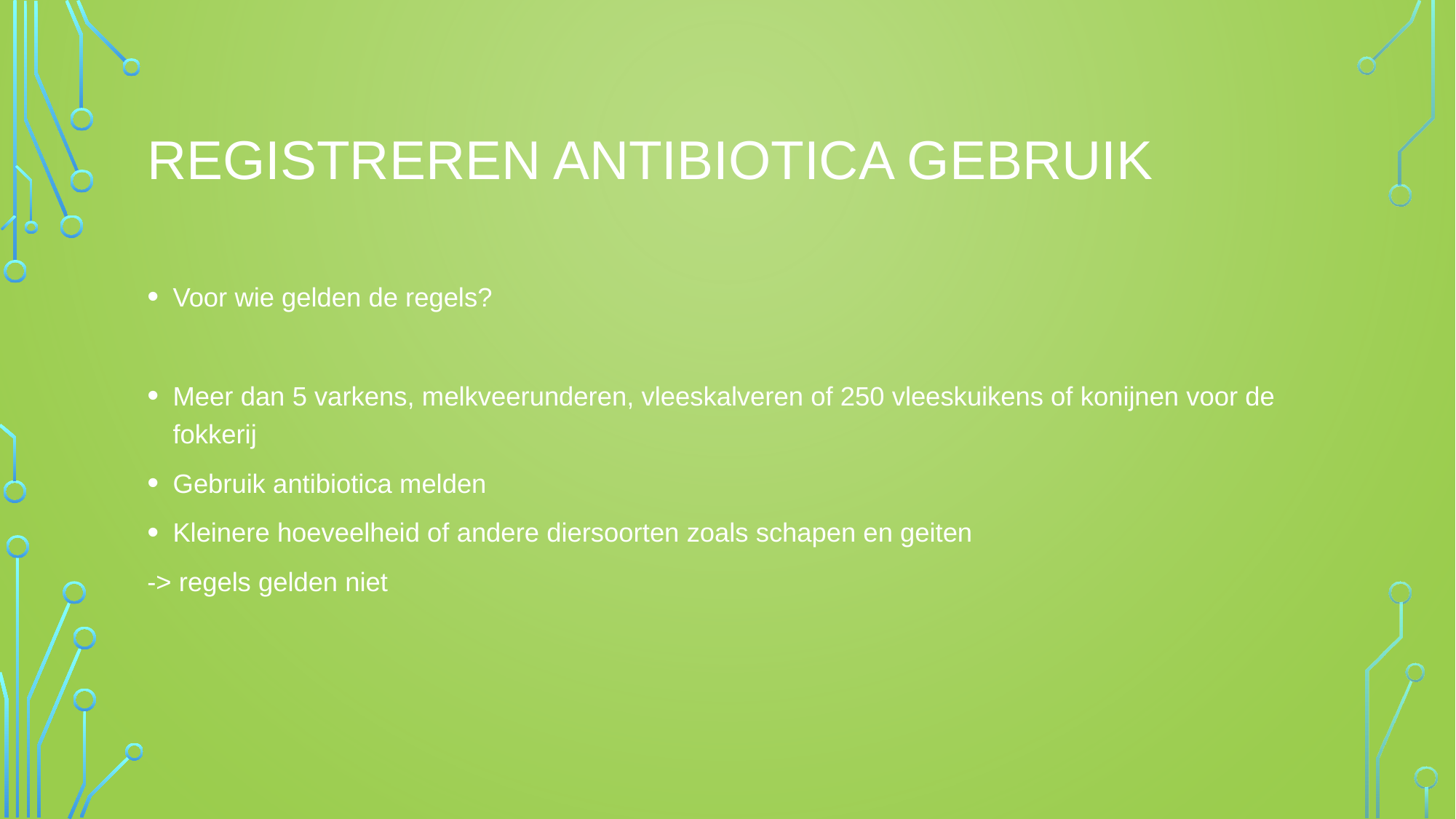

# Registreren antibiotica gebruik
Voor wie gelden de regels?

Meer dan 5 varkens, melkveerunderen, vleeskalveren of 250 vleeskuikens of konijnen voor de fokkerij
Gebruik antibiotica melden
Kleinere hoeveelheid of andere diersoorten zoals schapen en geiten
-> regels gelden niet